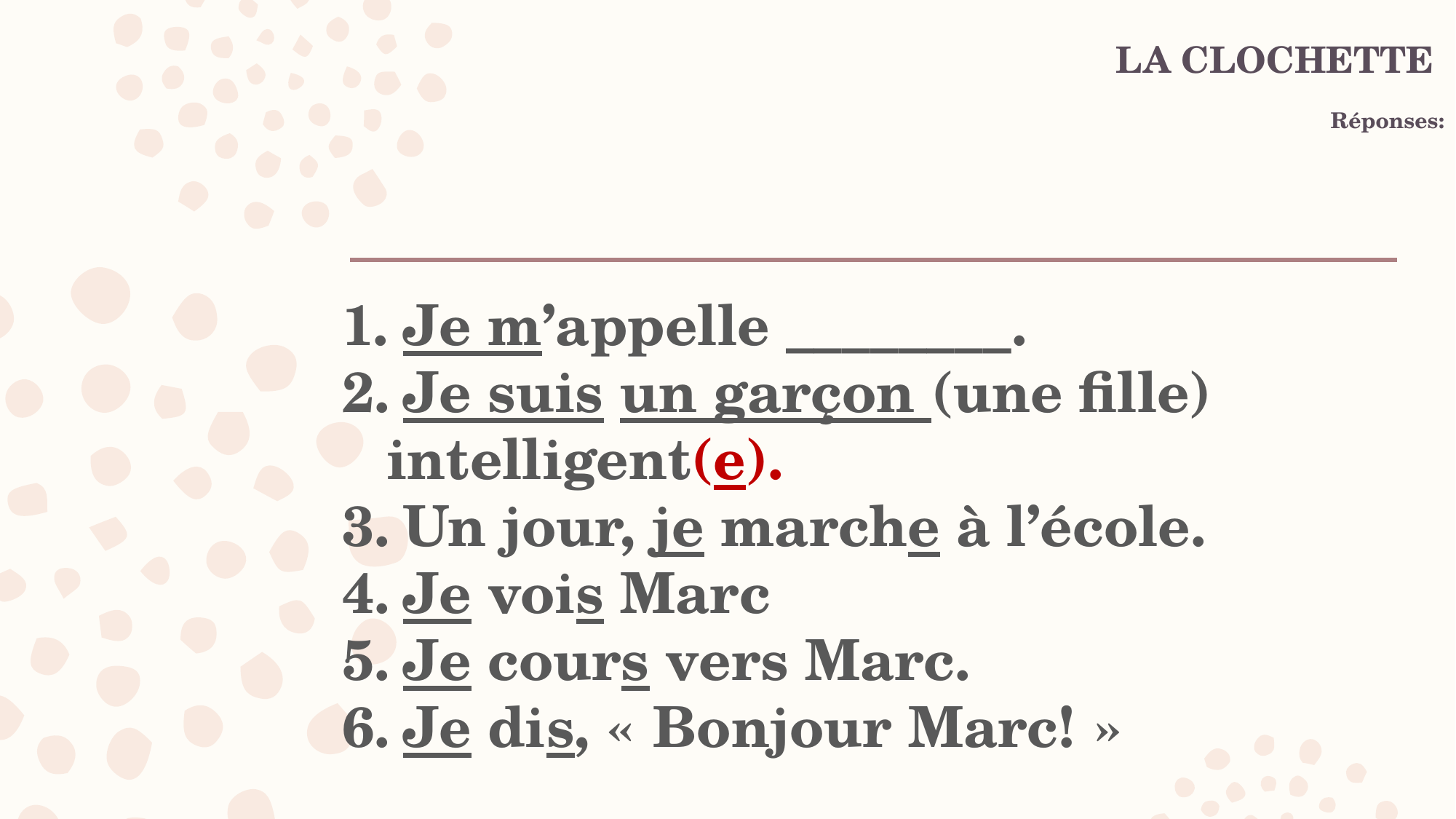

# LA CLOCHETTE Réponses:
 Je m’appelle ________.
 Je suis un garçon (une fille) intelligent(e).
 Un jour, je marche à l’école.
 Je vois Marc
 Je cours vers Marc.
 Je dis, « Bonjour Marc! »